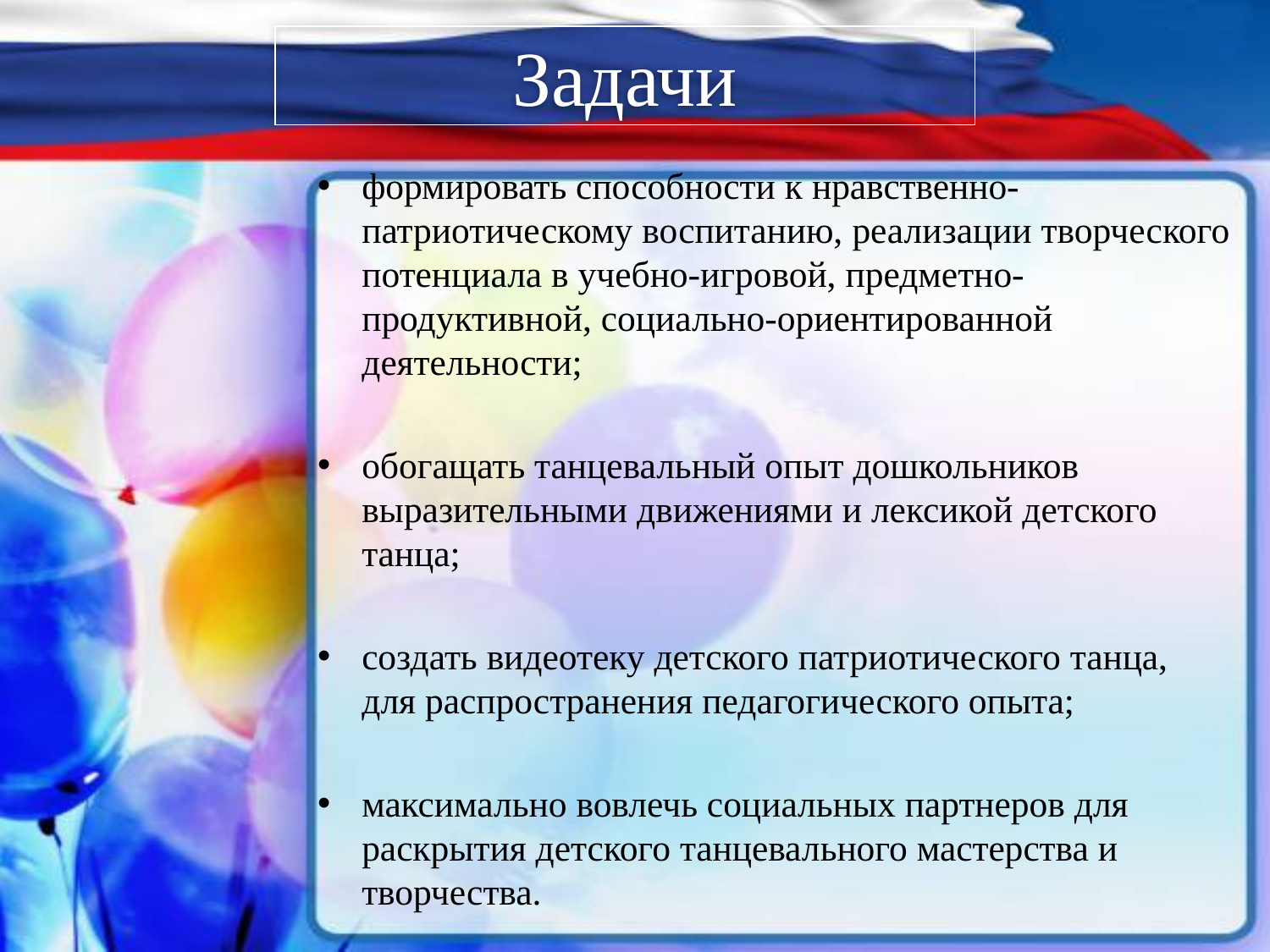

# Задачи
формировать способности к нравственно-патриотическому воспитанию, реализации творческого потенциала в учебно-игровой, предметно-продуктивной, социально-ориентированной деятельности;

обогащать танцевальный опыт дошкольников выразительными движениями и лексикой детского танца;

создать видеотеку детского патриотического танца, для распространения педагогического опыта;

максимально вовлечь социальных партнеров для раскрытия детского танцевального мастерства и творчества.